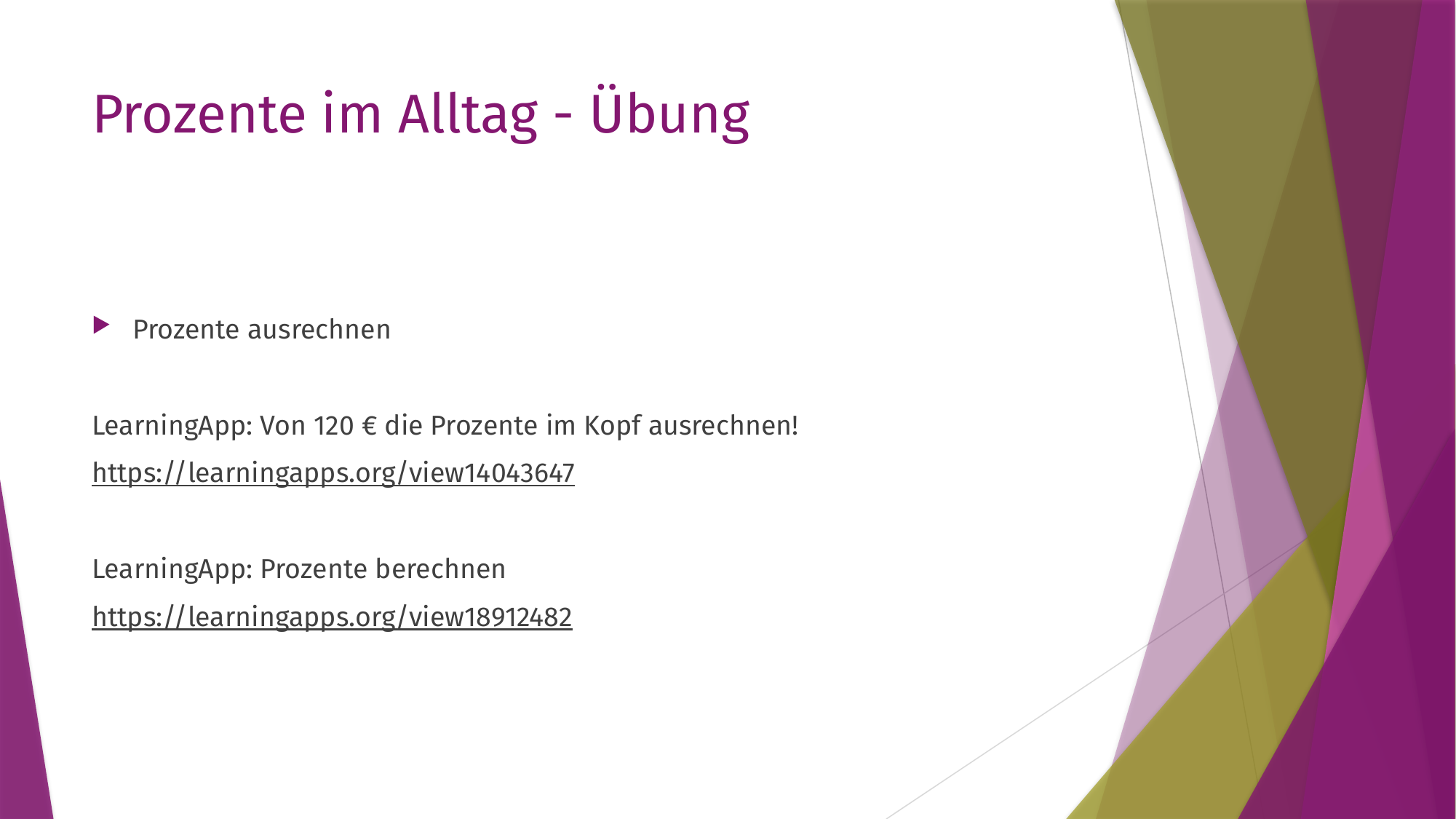

# Prozente im Alltag - Übung

Prozente ausrechnen

LearningApp: Von 120 € die Prozente im Kopf ausrechnen!
https://learningapps.org/view14043647

LearningApp: Prozente berechnen
https://learningapps.org/view18912482